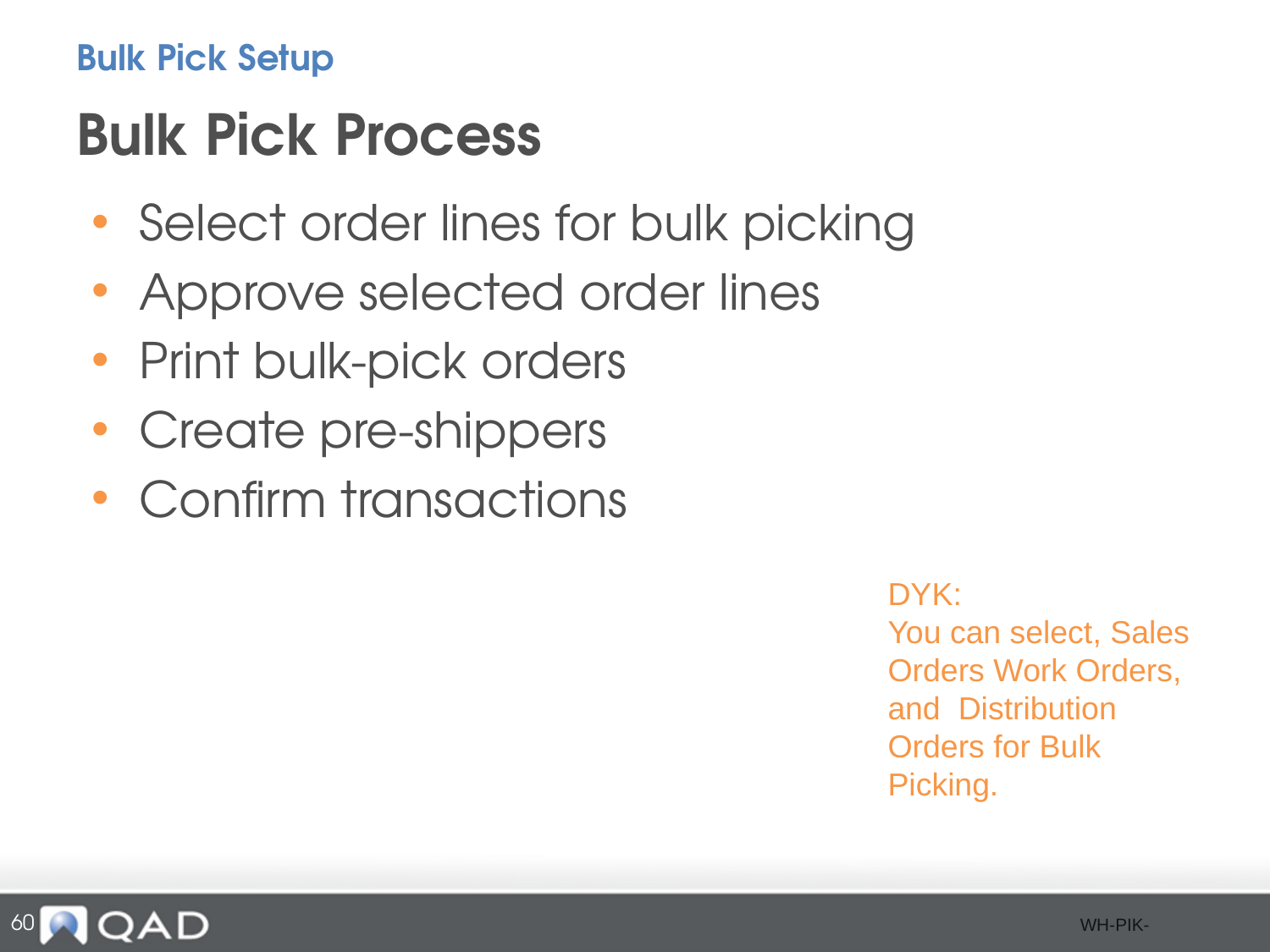

Bulk Pick Setup
# Bulk Pick Process
Select order lines for bulk picking
Approve selected order lines
Print bulk-pick orders
Create pre-shippers
Confirm transactions

DYK:
You can select, Sales Orders Work Orders, and  Distribution Orders for Bulk Picking.
60
WH-PIK-